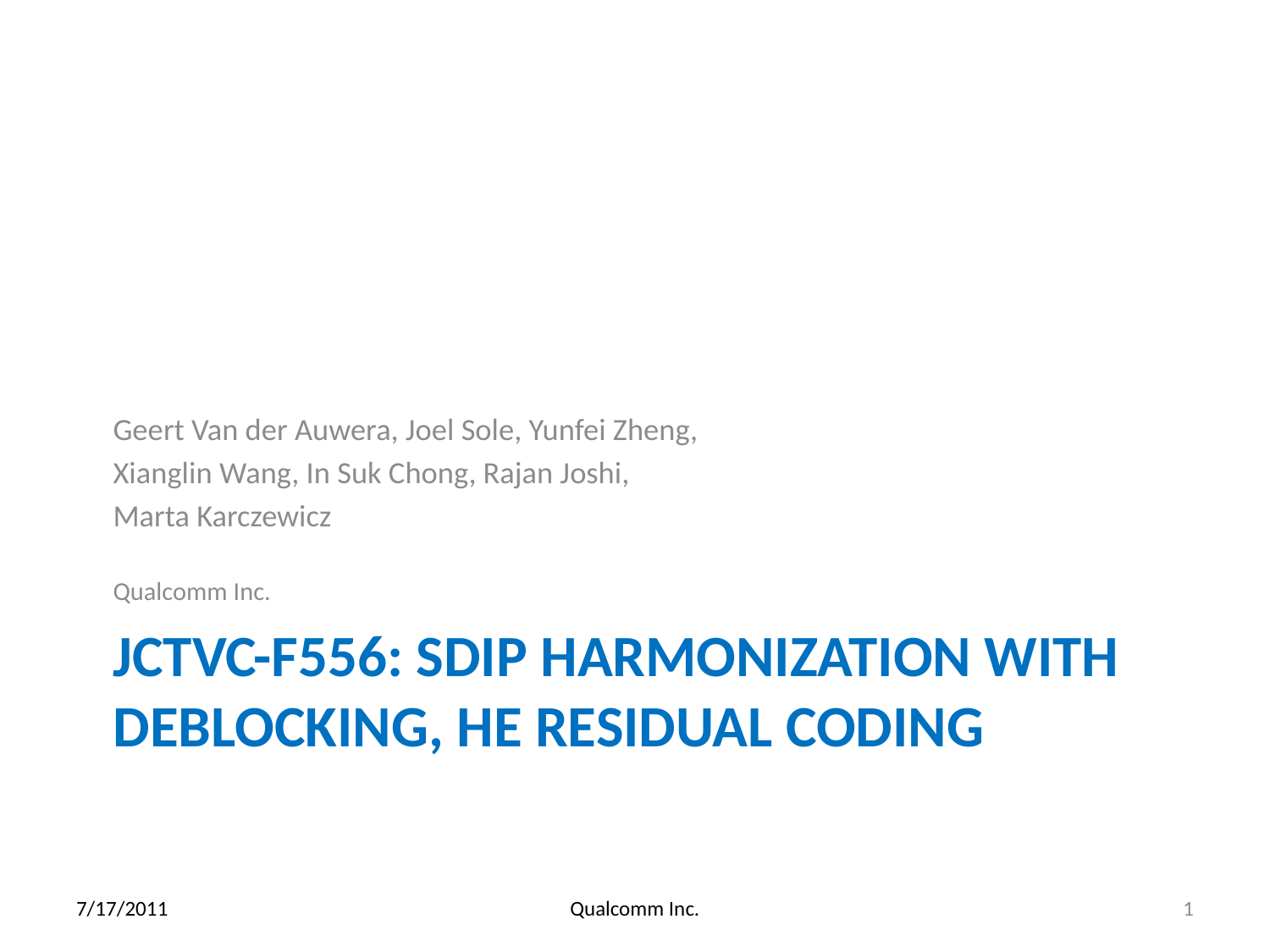

Geert Van der Auwera, Joel Sole, Yunfei Zheng,
Xianglin Wang, In Suk Chong, Rajan Joshi,
Marta Karczewicz

Qualcomm Inc.
# JCTVC-F556: SDIP Harmonization With Deblocking, HE Residual Coding
7/17/2011
Qualcomm Inc.
1